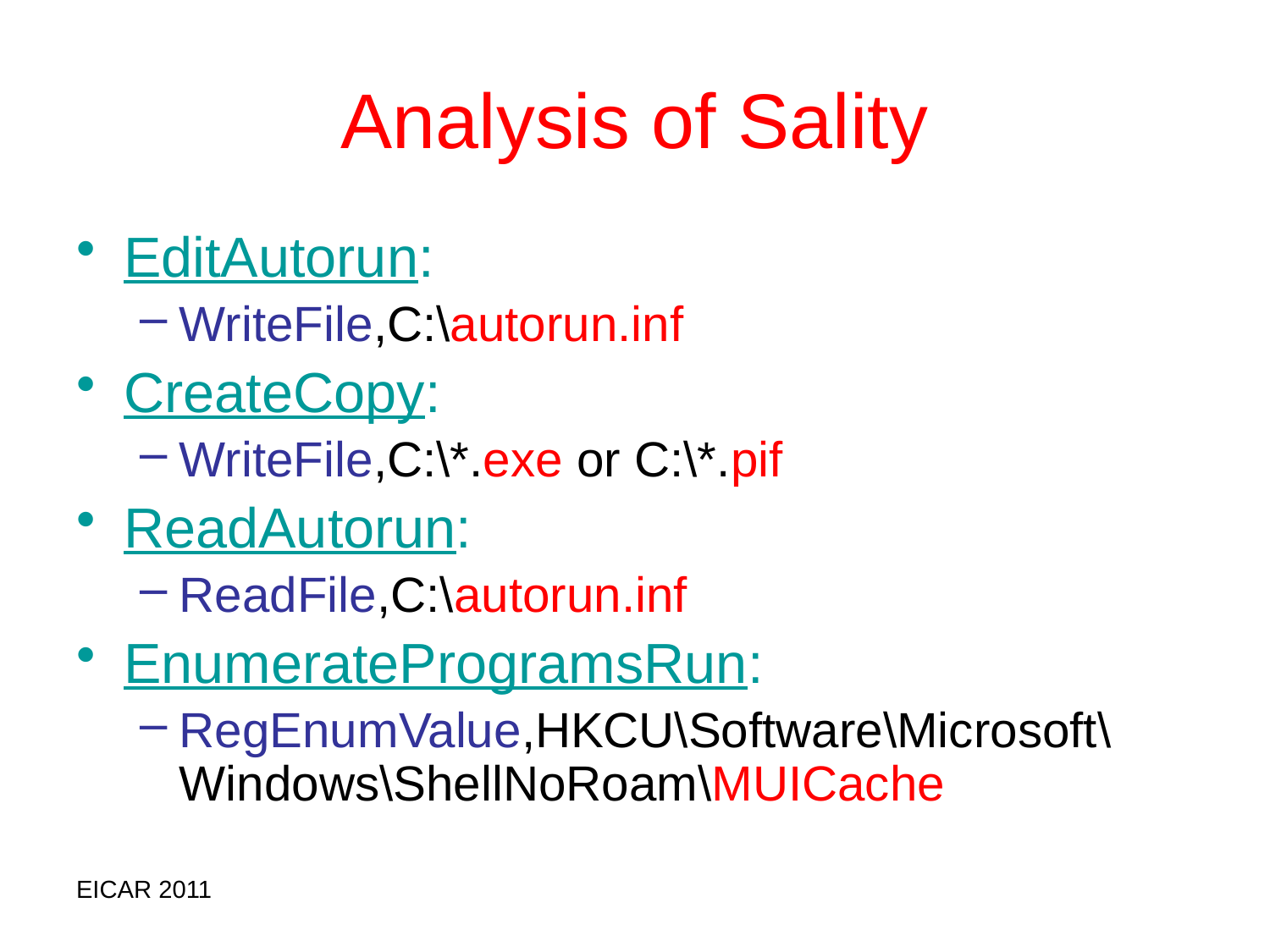

# Analysis of Sality
EditAutorun:
WriteFile,C:\autorun.inf
CreateCopy:
WriteFile,C:\*.exe or C:\*.pif
ReadAutorun:
ReadFile,C:\autorun.inf
EnumerateProgramsRun:
RegEnumValue,HKCU\Software\Microsoft\Windows\ShellNoRoam\MUICache
EICAR 2011